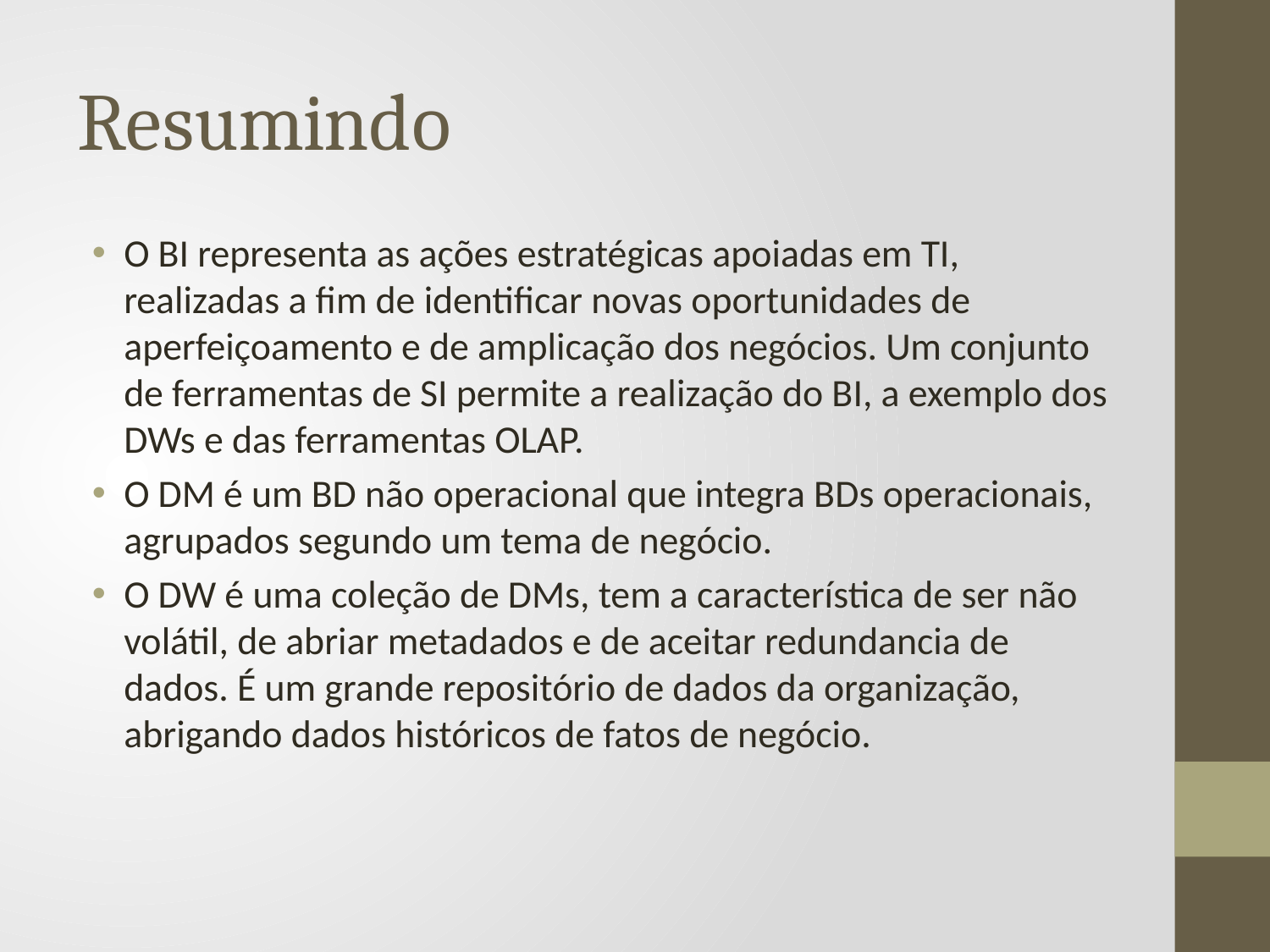

# Resumindo
O BI representa as ações estratégicas apoiadas em TI, realizadas a fim de identificar novas oportunidades de aperfeiçoamento e de amplicação dos negócios. Um conjunto de ferramentas de SI permite a realização do BI, a exemplo dos DWs e das ferramentas OLAP.
O DM é um BD não operacional que integra BDs operacionais, agrupados segundo um tema de negócio.
O DW é uma coleção de DMs, tem a característica de ser não volátil, de abriar metadados e de aceitar redundancia de dados. É um grande repositório de dados da organização, abrigando dados históricos de fatos de negócio.